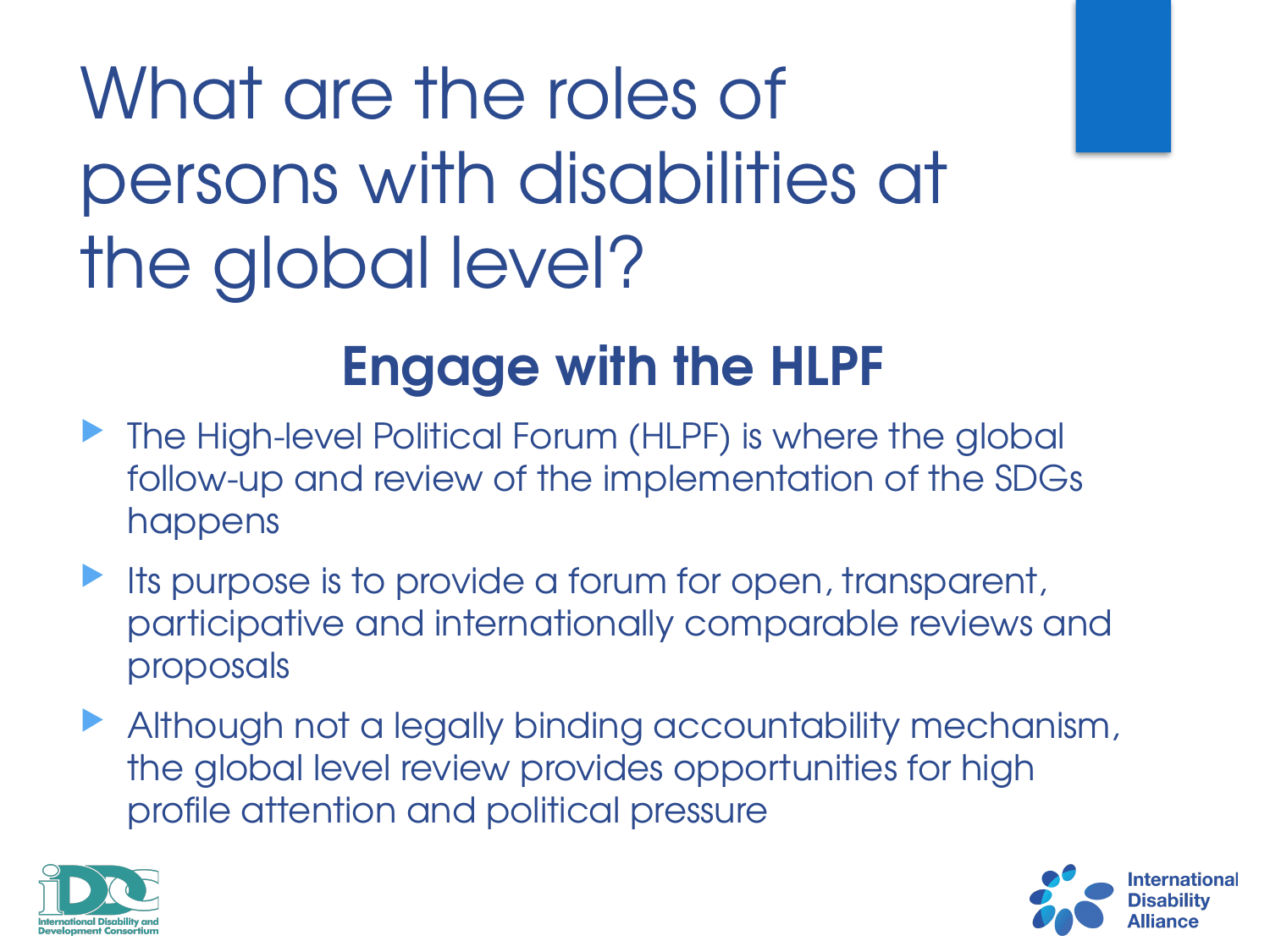

# What are the roles of persons with disabilities at the global level?
Engage with the HLPF
The High-level Political Forum (HLPF) is where the global follow-up and review of the implementation of the SDGs happens
Its purpose is to provide a forum for open, transparent, participative and internationally comparable reviews and proposals
Although not a legally binding accountability mechanism, the global level review provides opportunities for high profile attention and political pressure